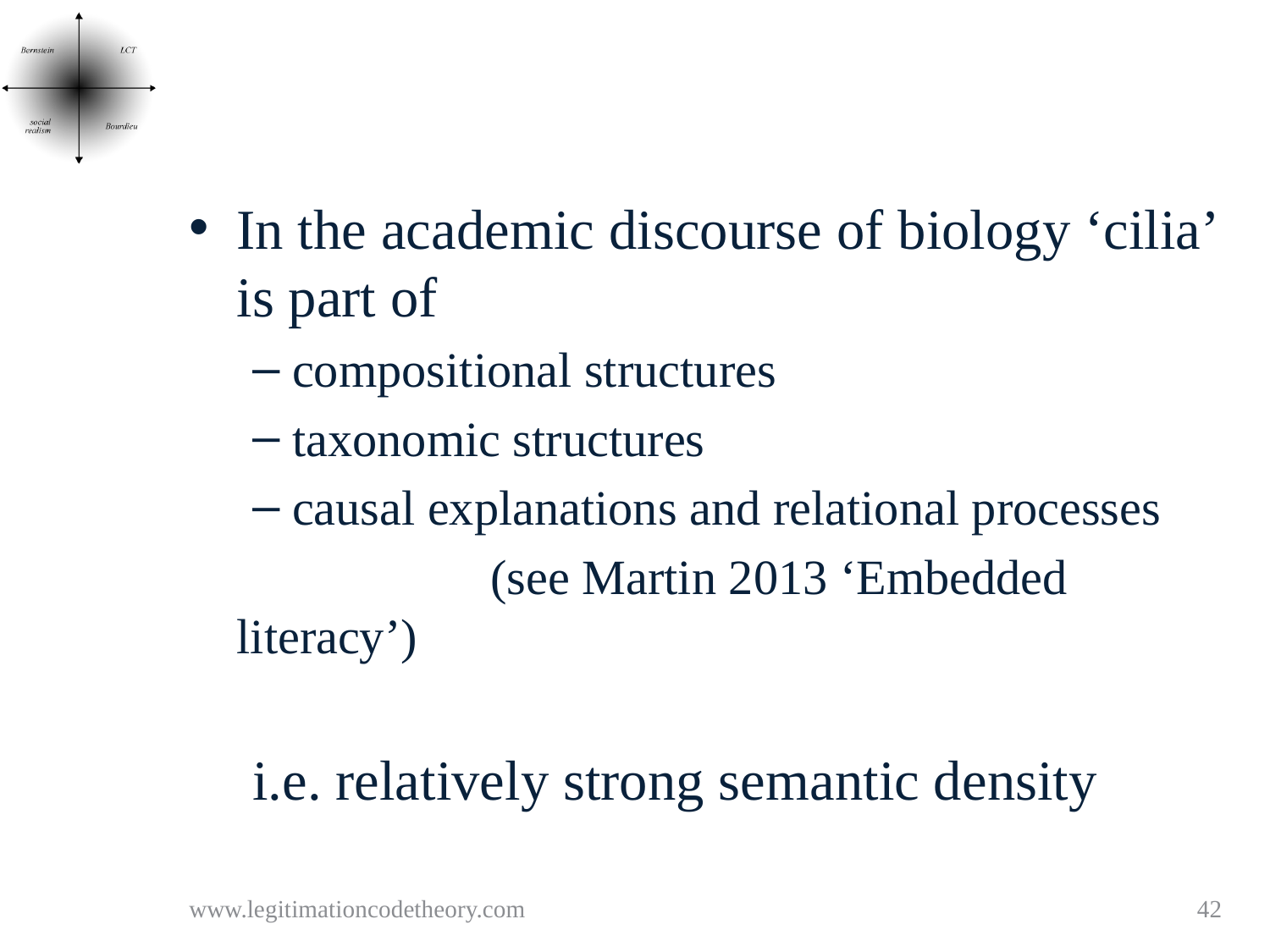

#

In the academic discourse of biology ‘cilia’ is part of
compositional structures
taxonomic structures
causal explanations and relational processes
			(see Martin 2013 ‘Embedded literacy’)

i.e. relatively strong semantic density
www.legitimationcodetheory.com
42